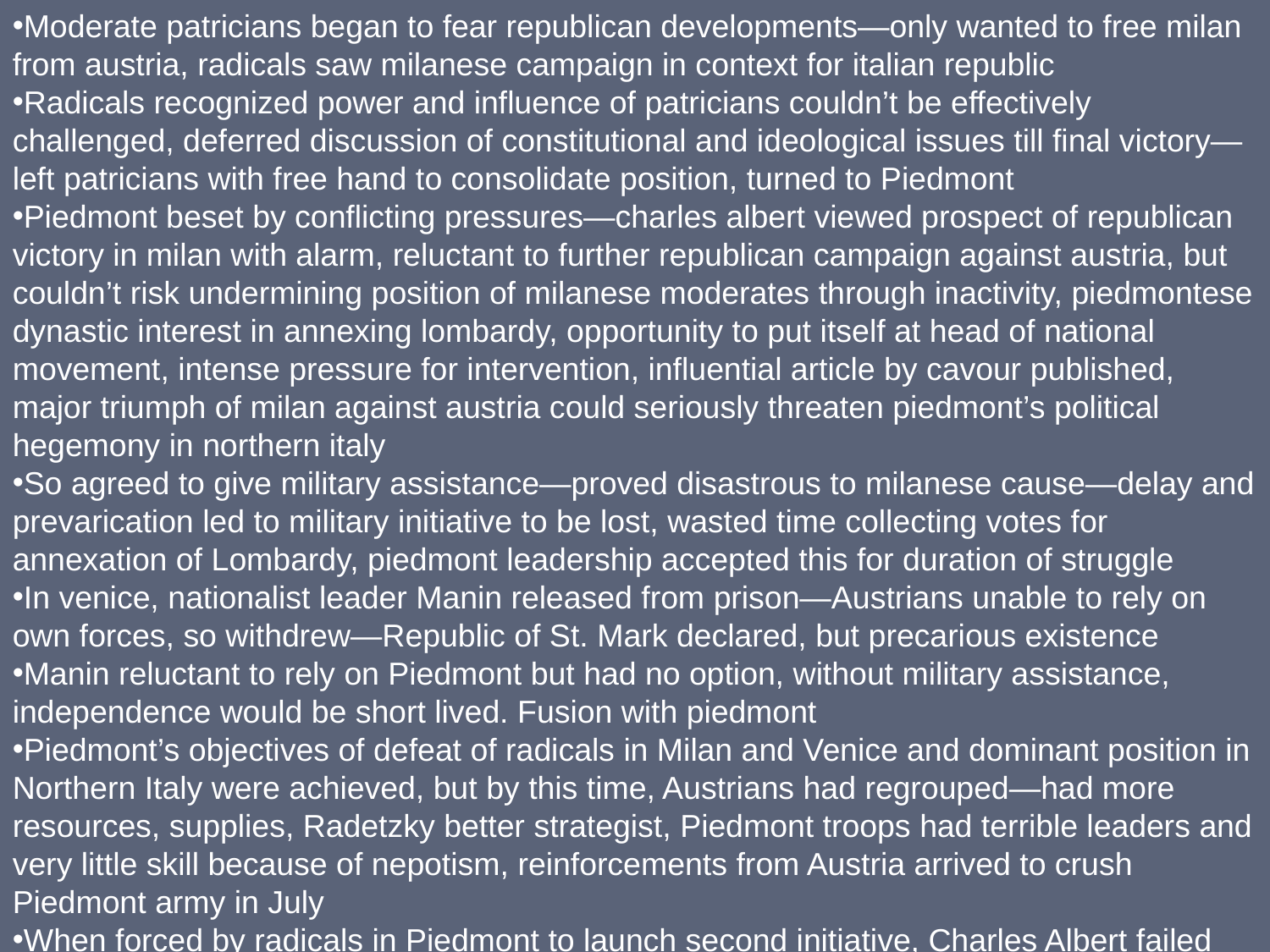

Moderate patricians began to fear republican developments—only wanted to free milan from austria, radicals saw milanese campaign in context for italian republic
Radicals recognized power and influence of patricians couldn’t be effectively challenged, deferred discussion of constitutional and ideological issues till final victory—left patricians with free hand to consolidate position, turned to Piedmont
Piedmont beset by conflicting pressures—charles albert viewed prospect of republican victory in milan with alarm, reluctant to further republican campaign against austria, but couldn’t risk undermining position of milanese moderates through inactivity, piedmontese dynastic interest in annexing lombardy, opportunity to put itself at head of national movement, intense pressure for intervention, influential article by cavour published, major triumph of milan against austria could seriously threaten piedmont’s political hegemony in northern italy
So agreed to give military assistance—proved disastrous to milanese cause—delay and prevarication led to military initiative to be lost, wasted time collecting votes for annexation of Lombardy, piedmont leadership accepted this for duration of struggle
In venice, nationalist leader Manin released from prison—Austrians unable to rely on own forces, so withdrew—Republic of St. Mark declared, but precarious existence
Manin reluctant to rely on Piedmont but had no option, without military assistance, independence would be short lived. Fusion with piedmont
Piedmont’s objectives of defeat of radicals in Milan and Venice and dominant position in Northern Italy were achieved, but by this time, Austrians had regrouped—had more resources, supplies, Radetzky better strategist, Piedmont troops had terrible leaders and very little skill because of nepotism, reinforcements from Austria arrived to crush Piedmont army in July
When forced by radicals in Piedmont to launch second initiative, Charles Albert failed again. Had raised expectations of nationalist movement, so return of Milan to Austria was bitter disappointment, personal credit was exhausted, abdicated, Victor Emmanuel II came to throne